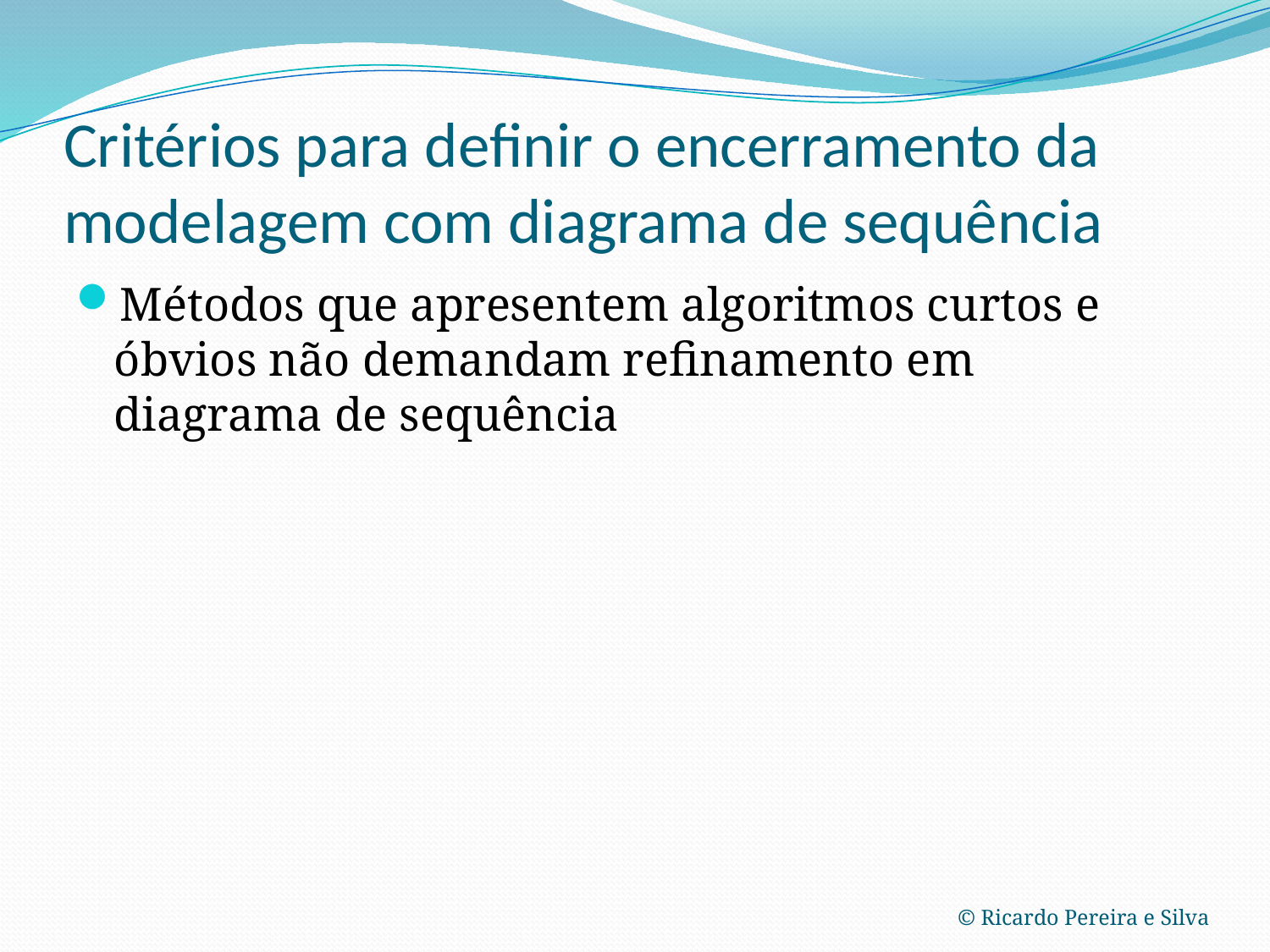

# Critérios para definir o encerramento da modelagem com diagrama de sequência
Métodos que apresentem algoritmos curtos e óbvios não demandam refinamento em diagrama de sequência

© Ricardo Pereira e Silva